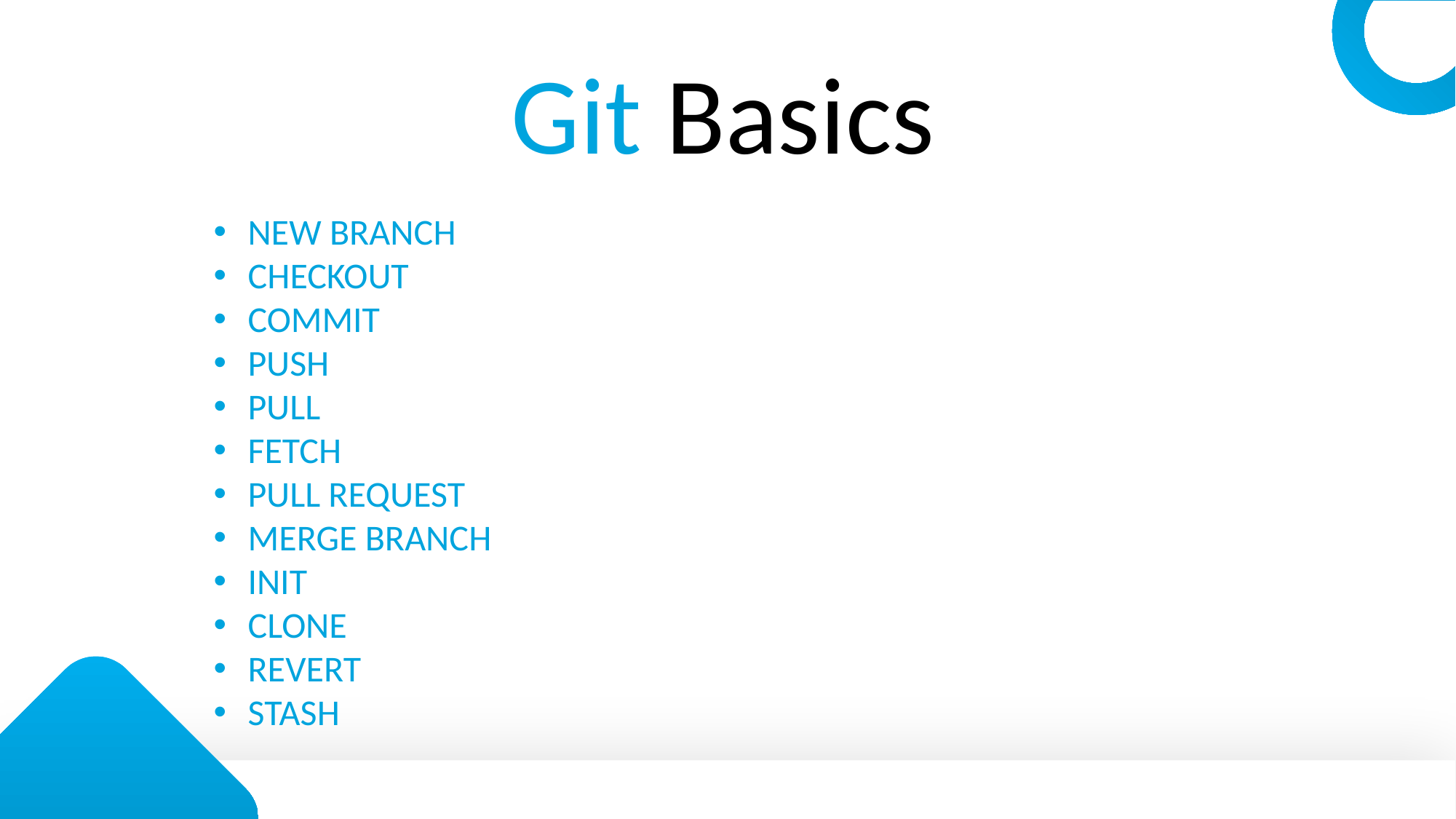

Git Basics

NEW BRANCH
CHECKOUT
COMMIT
PUSH
PULL
FETCH
PULL REQUEST
MERGE BRANCH
INIT
CLONE
REVERT
STASH